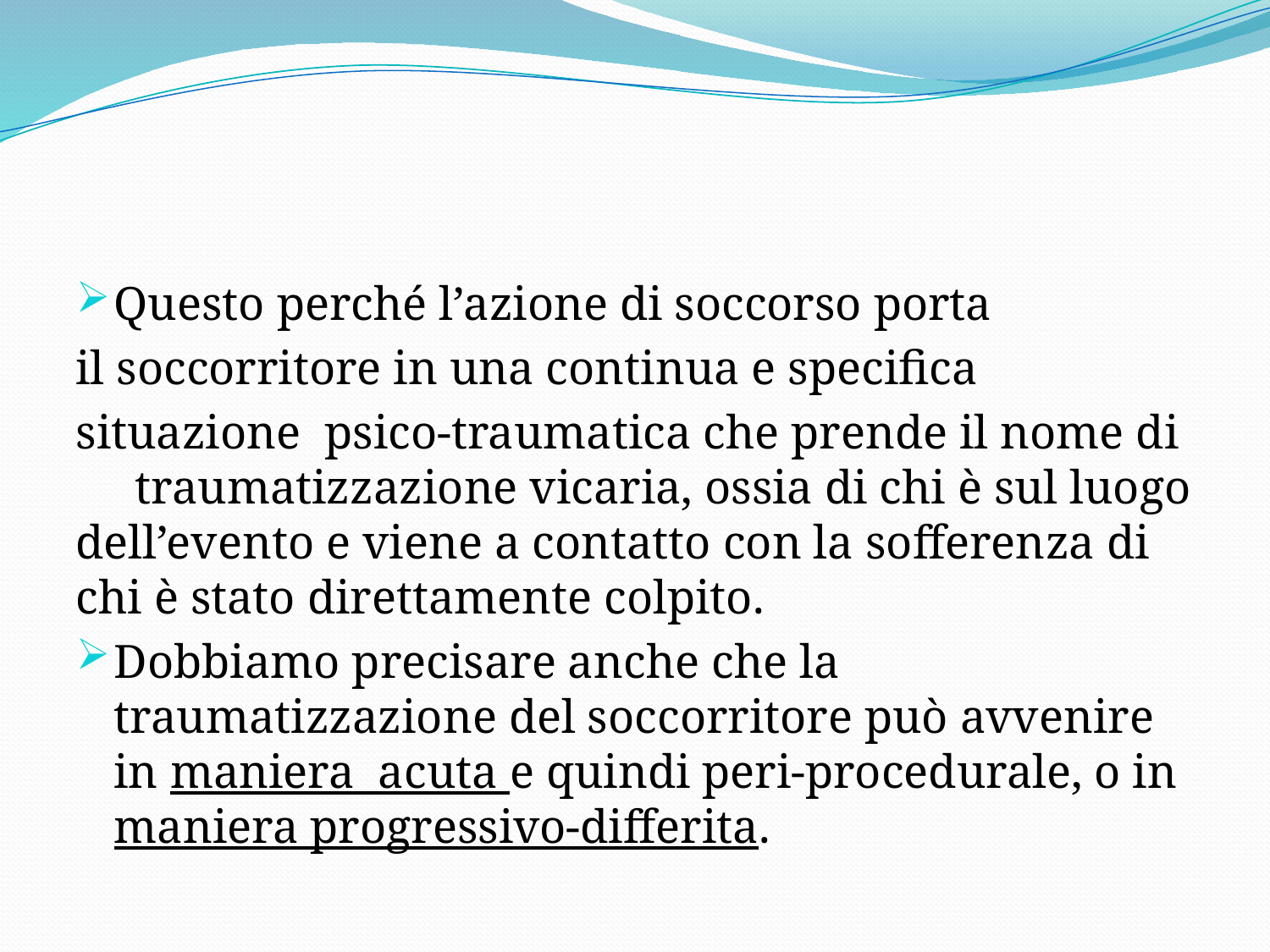

#
Questo perché l’azione di soccorso porta
il soccorritore in una continua e specifica
situazione  psico-traumatica che prende il nome di       traumatizzazione vicaria, ossia di chi è sul luogo dell’evento e viene a contatto con la sofferenza di chi è stato direttamente colpito.
Dobbiamo precisare anche che la traumatizzazione del soccorritore può avvenire in maniera  acuta e quindi peri-procedurale, o in maniera progressivo-differita.